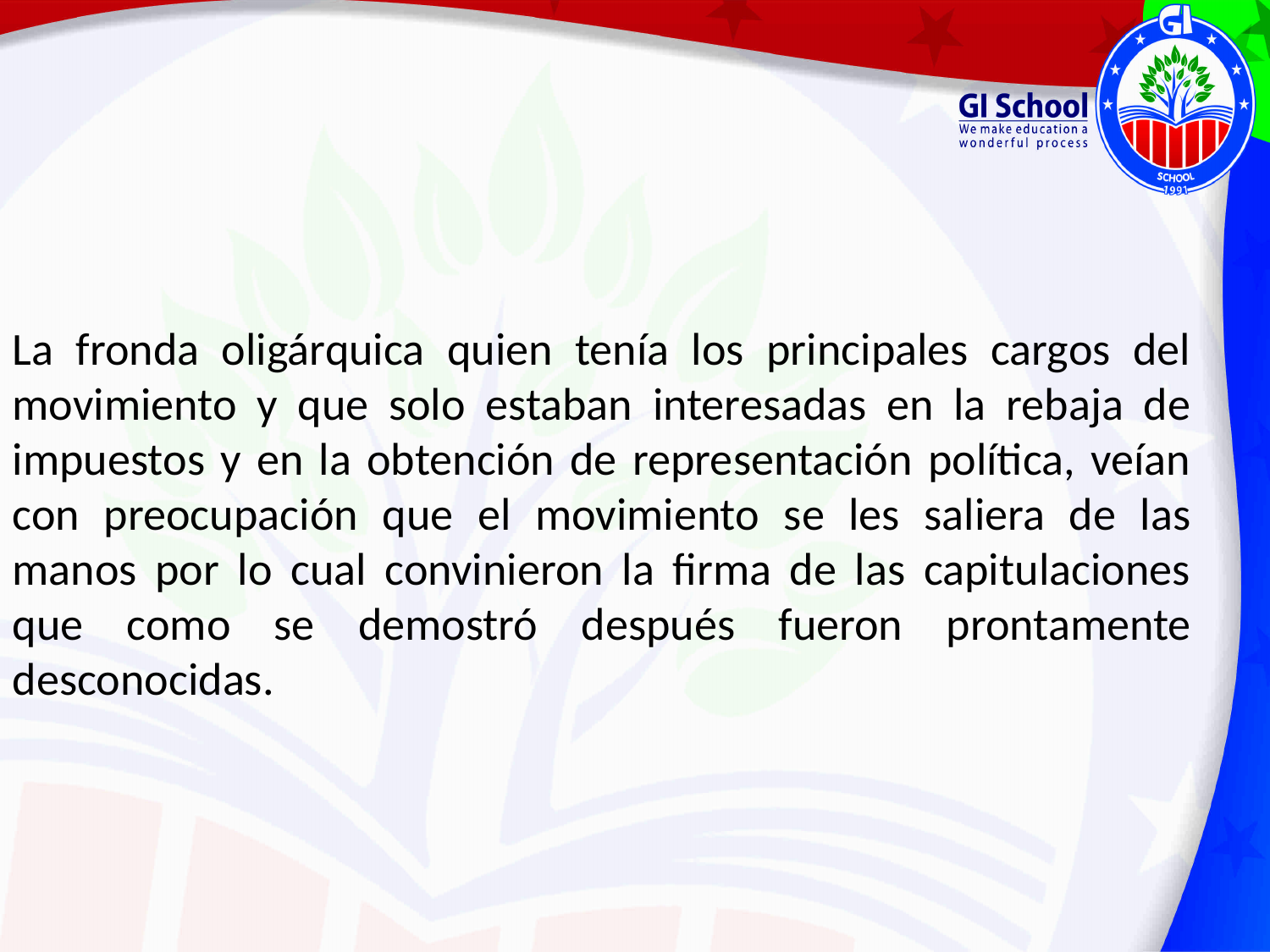

La fronda oligárquica quien tenía los principales cargos del movimiento y que solo estaban interesadas en la rebaja de impuestos y en la obtención de representación política, veían con preocupación que el movimiento se les saliera de las manos por lo cual convinieron la firma de las capitulaciones que como se demostró después fueron prontamente desconocidas.